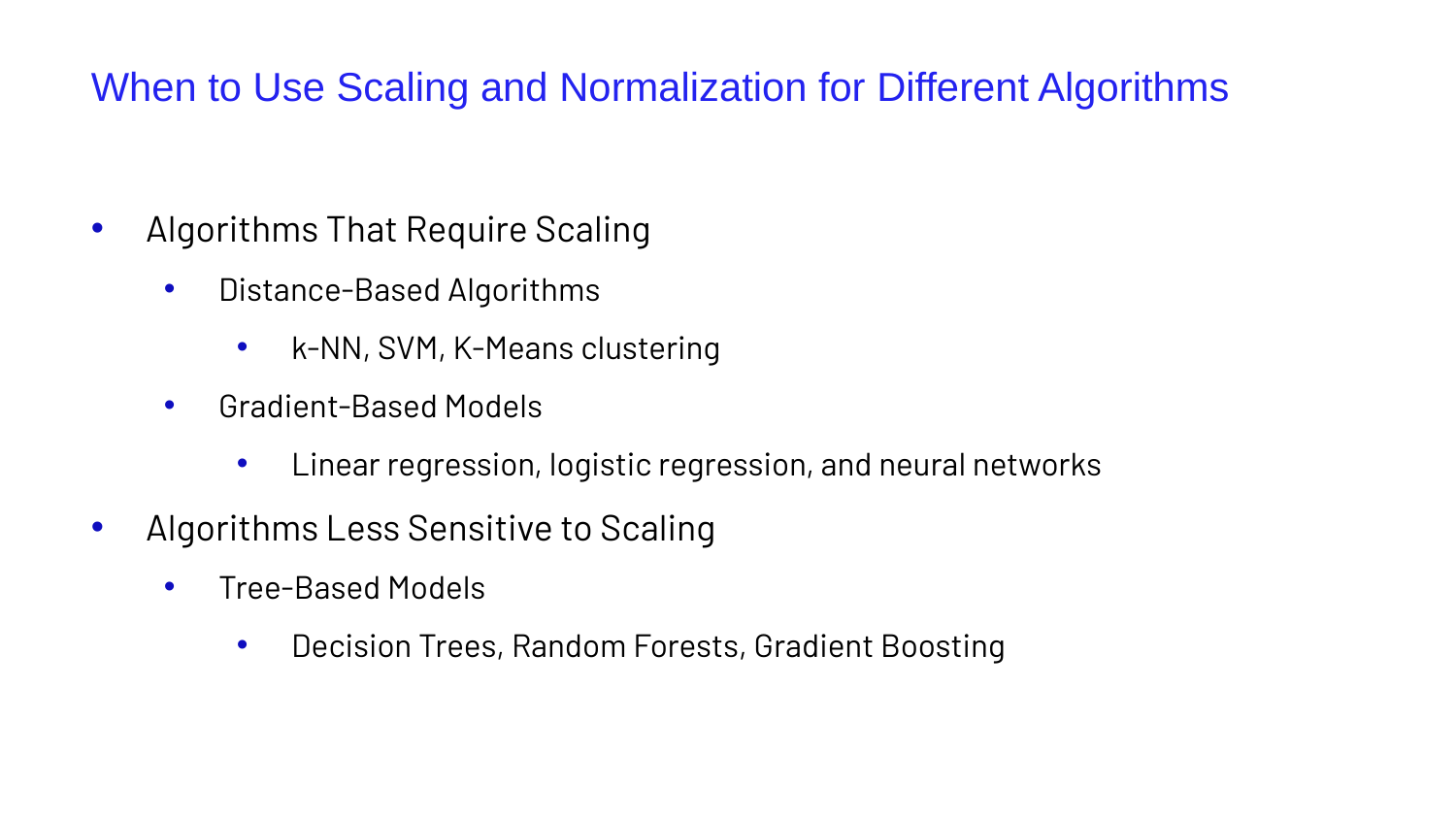

When to Use Scaling and Normalization for Different Algorithms
Algorithms That Require Scaling
Distance-Based Algorithms
k-NN, SVM, K-Means clustering
Gradient-Based Models
Linear regression, logistic regression, and neural networks
Algorithms Less Sensitive to Scaling
Tree-Based Models
Decision Trees, Random Forests, Gradient Boosting